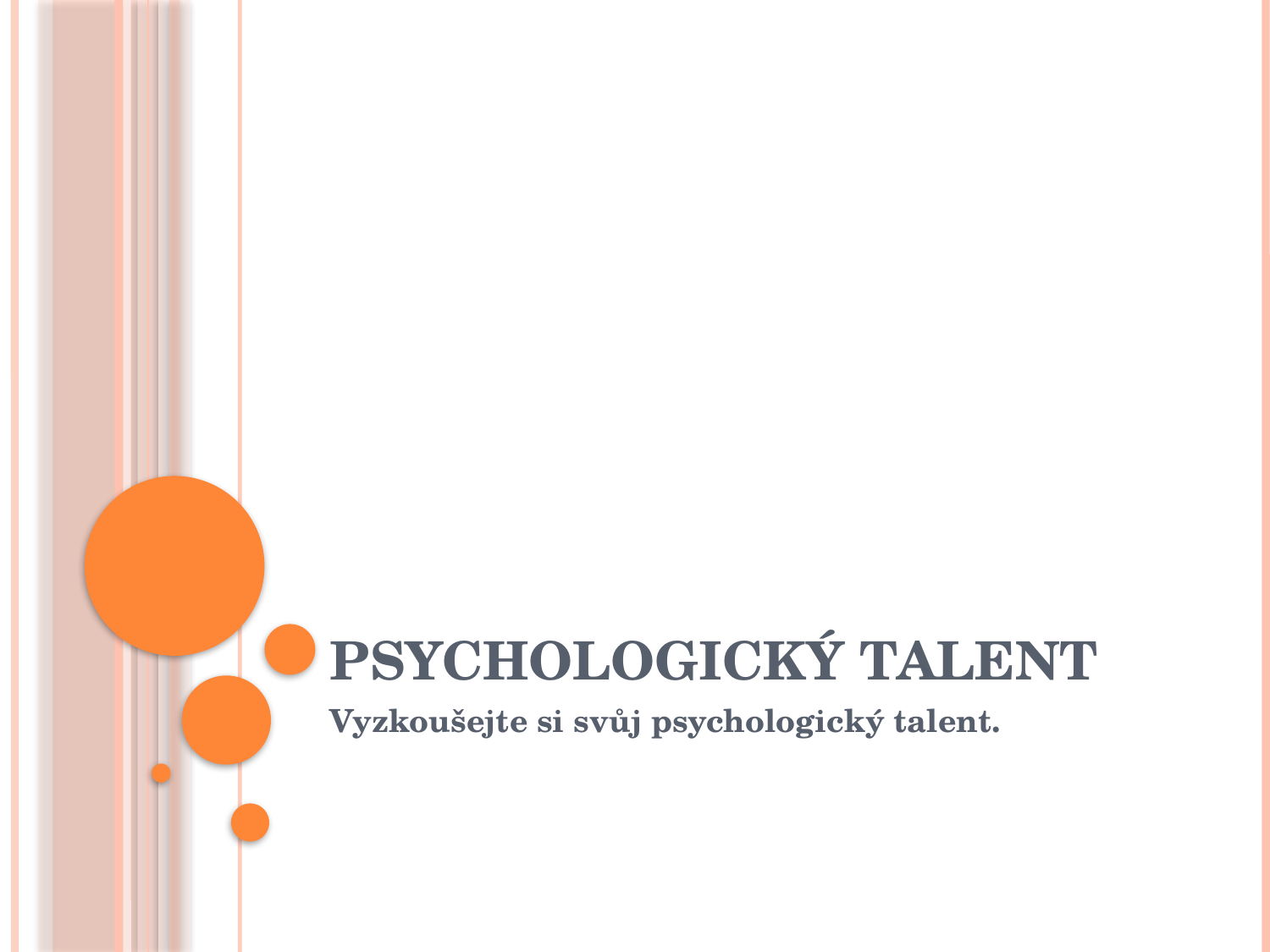

# Psychologický talent
Vyzkoušejte si svůj psychologický talent.